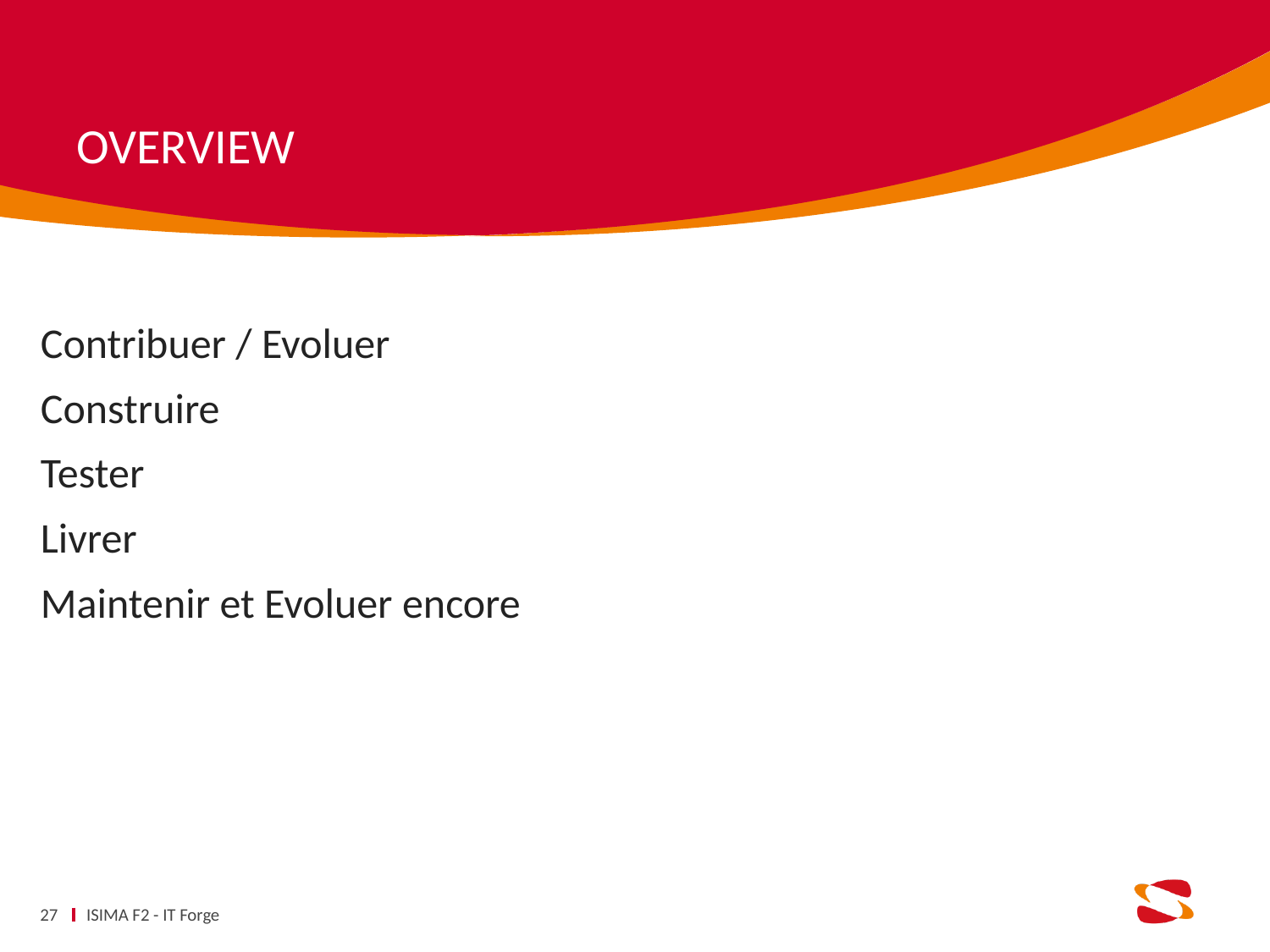

Contribuer / Evoluer
Construire
Tester
Livrer
Maintenir et Evoluer encore

27
ISIMA F2 - IT Forge